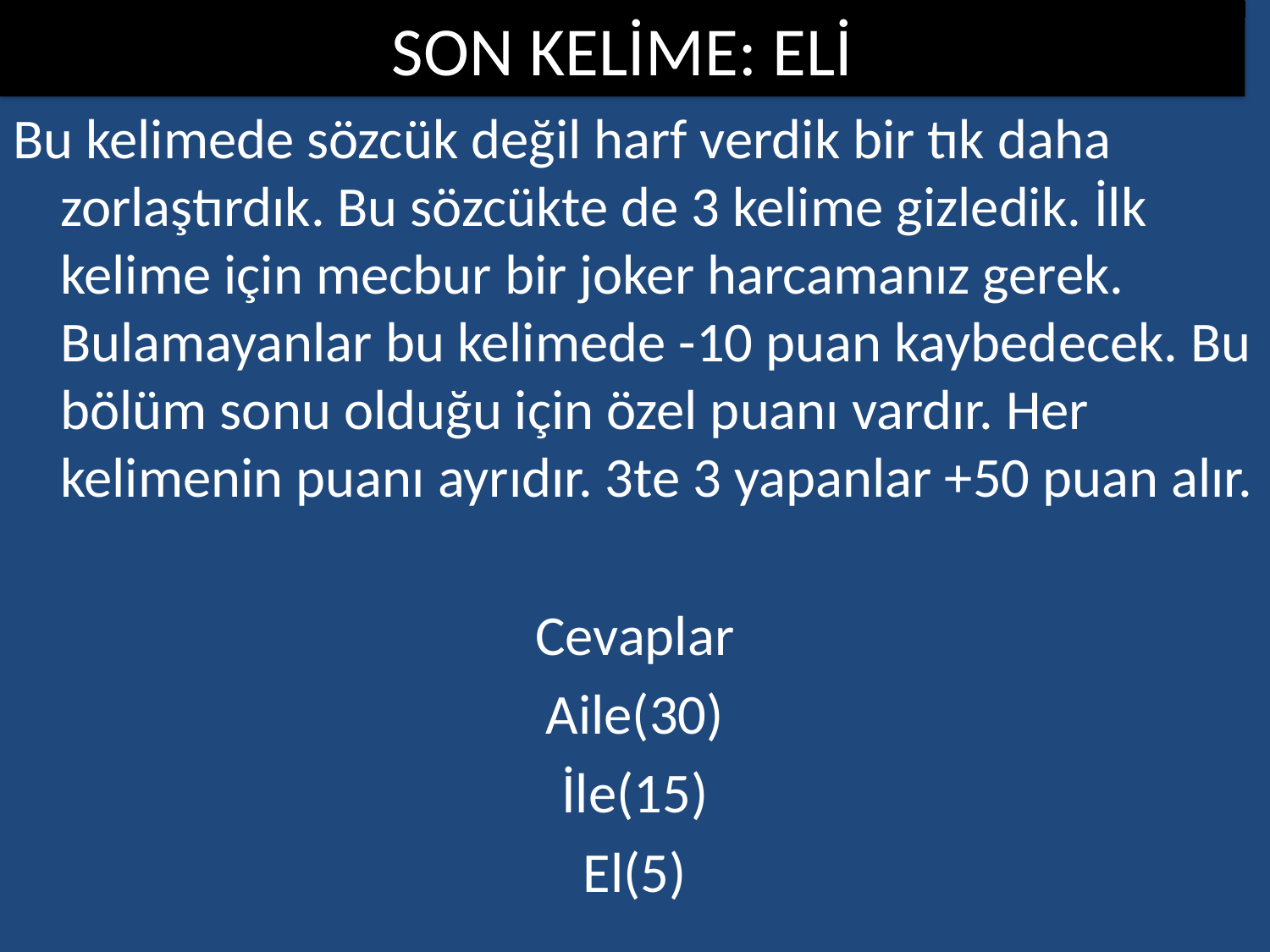

# SON KELİME: ELİ
Bu kelimede sözcük değil harf verdik bir tık daha zorlaştırdık. Bu sözcükte de 3 kelime gizledik. İlk kelime için mecbur bir joker harcamanız gerek. Bulamayanlar bu kelimede -10 puan kaybedecek. Bu bölüm sonu olduğu için özel puanı vardır. Her kelimenin puanı ayrıdır. 3te 3 yapanlar +50 puan alır.

Cevaplar
Aile(30)
İle(15)
El(5)